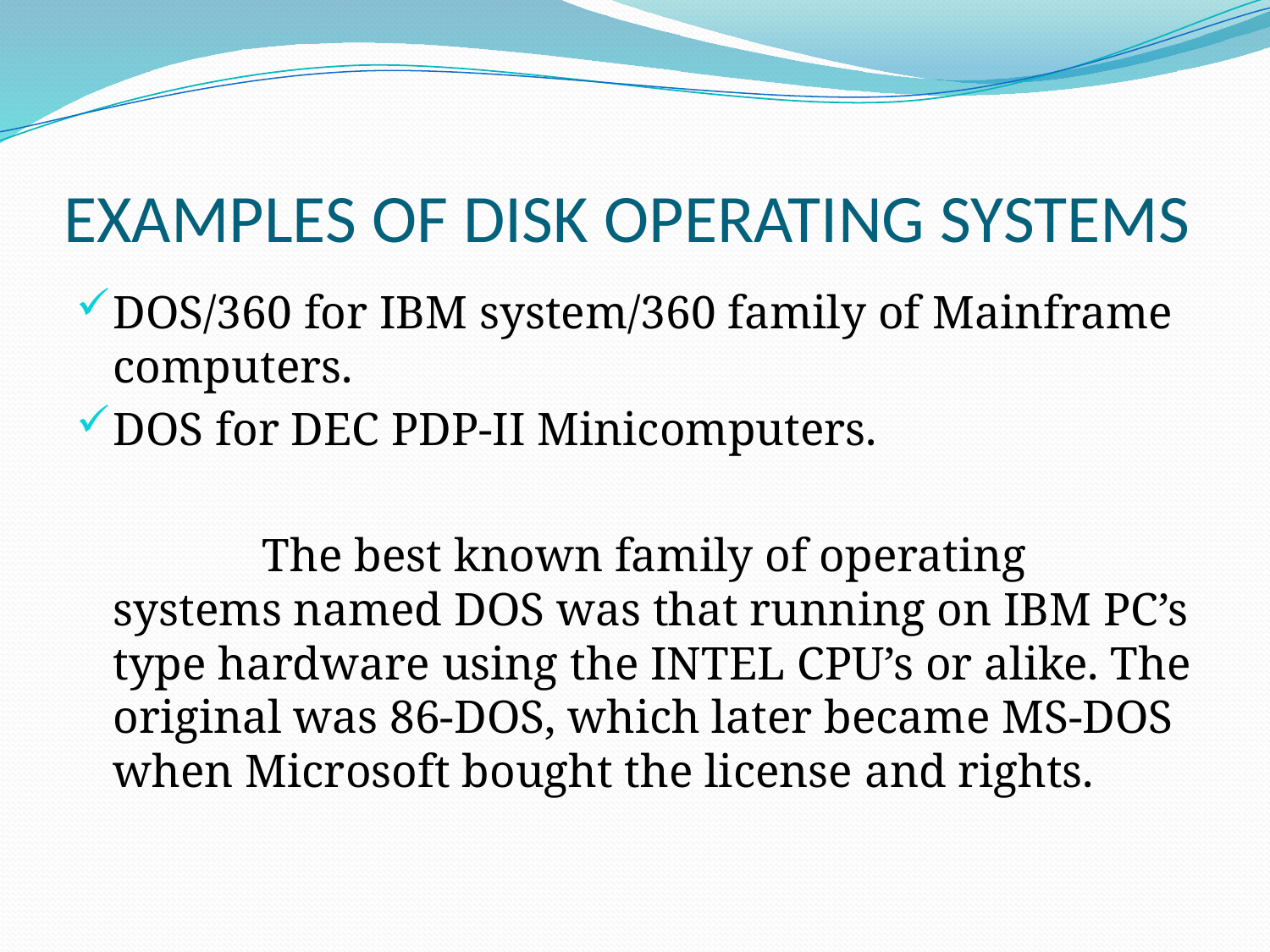

# EXAMPLES OF DISK OPERATING SYSTEMS
DOS/360 for IBM system/360 family of Mainframe computers.
DOS for DEC PDP-II Minicomputers.

                The best known family of operating systems named DOS was that running on IBM PC’s type hardware using the INTEL CPU’s or alike. The original was 86-DOS, which later became MS-DOS when Microsoft bought the license and rights.